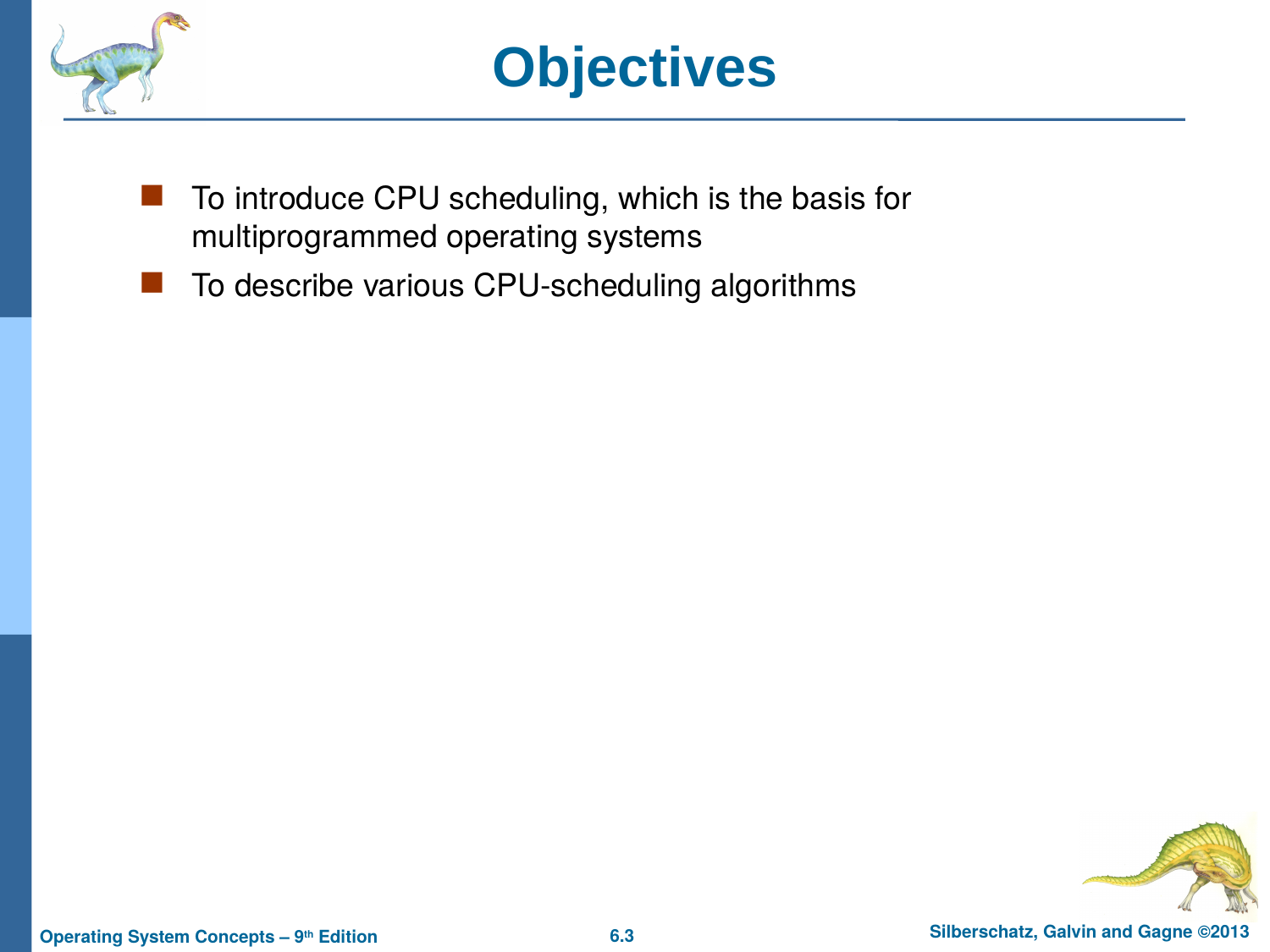

# Objectives
To introduce CPU scheduling, which is the basis for multiprogrammed operating systems
To describe various CPU-scheduling algorithms